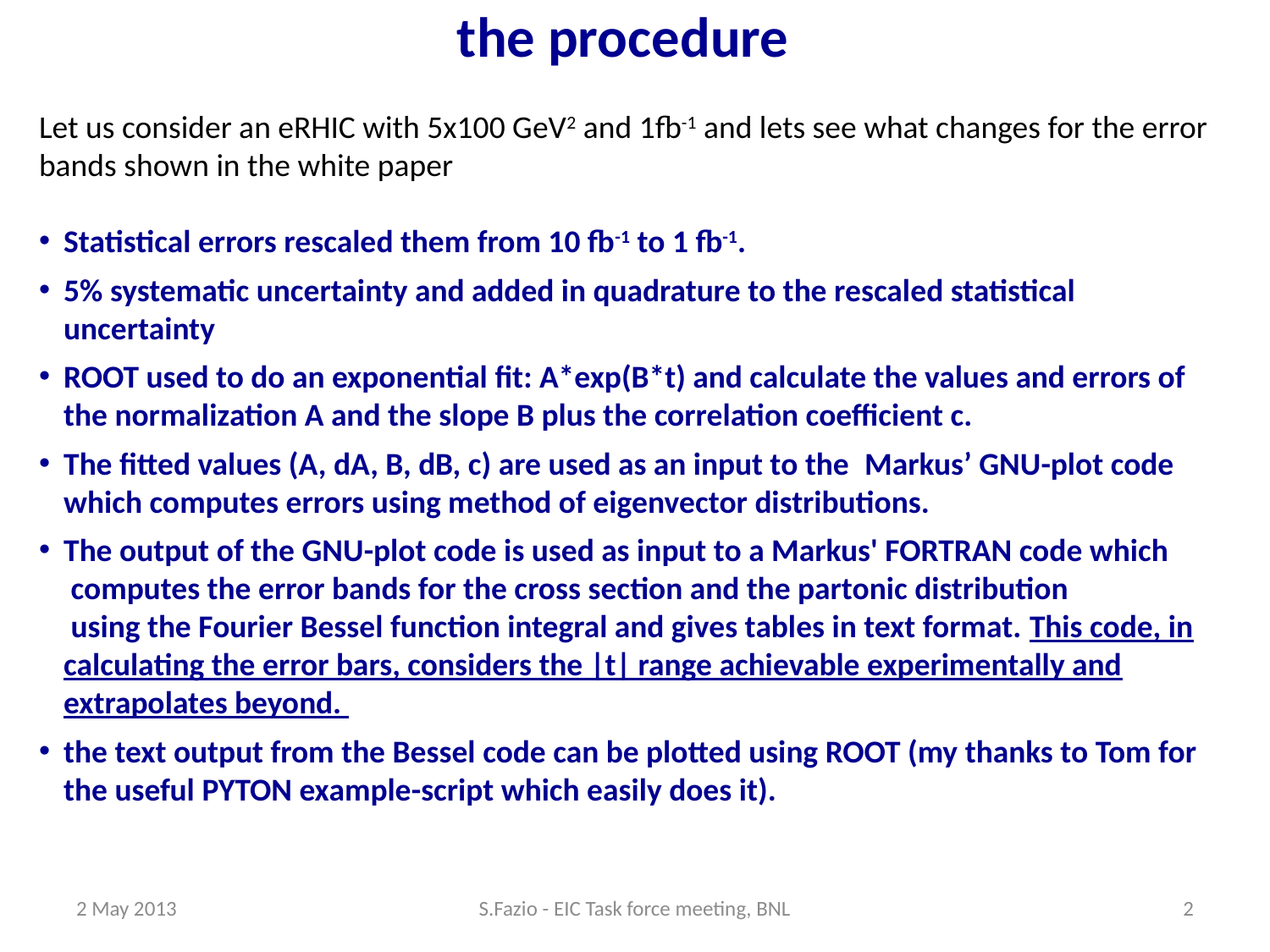

the procedure
Let us consider an eRHIC with 5x100 GeV2 and 1fb-1 and lets see what changes for the error bands shown in the white paper

Statistical errors rescaled them from 10 fb-1 to 1 fb-1.
5% systematic uncertainty and added in quadrature to the rescaled statistical uncertainty
ROOT used to do an exponential fit: A*exp(B*t) and calculate the values and errors of the normalization A and the slope B plus the correlation coefficient c.
The fitted values (A, dA, B, dB, c) are used as an input to the  Markus’ GNU-plot code which computes errors using method of eigenvector distributions.
The output of the GNU-plot code is used as input to a Markus' FORTRAN code which
 computes the error bands for the cross section and the partonic distribution
 using the Fourier Bessel function integral and gives tables in text format. This code, in calculating the error bars, considers the |t| range achievable experimentally and extrapolates beyond.
the text output from the Bessel code can be plotted using ROOT (my thanks to Tom for the useful PYTON example-script which easily does it).
2 May 2013
S.Fazio - EIC Task force meeting, BNL
2